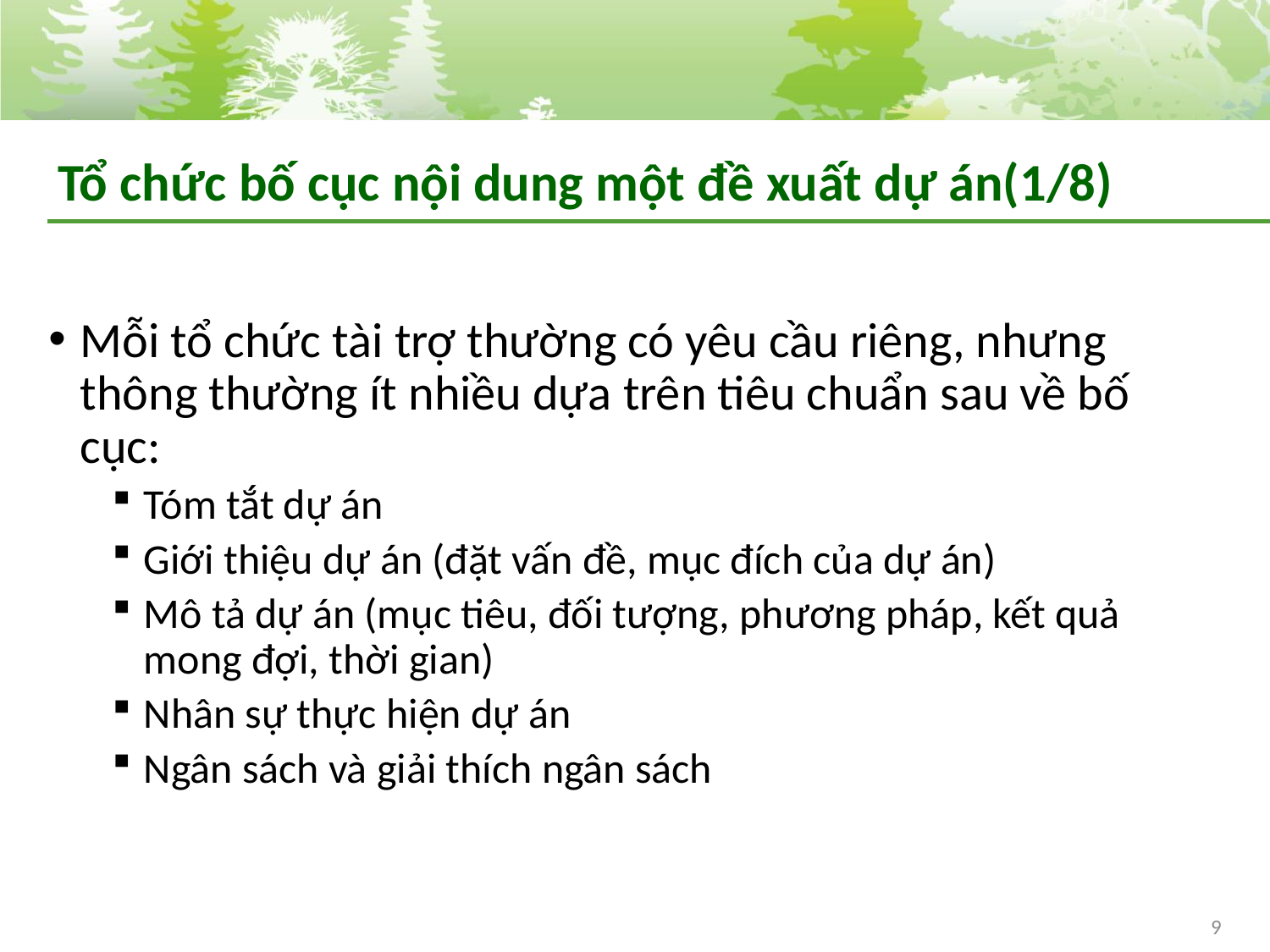

# Tổ chức bố cục nội dung một đề xuất dự án(1/8)
Mỗi tổ chức tài trợ thường có yêu cầu riêng, nhưng thông thường ít nhiều dựa trên tiêu chuẩn sau về bố cục:
Tóm tắt dự án
Giới thiệu dự án (đặt vấn đề, mục đích của dự án)
Mô tả dự án (mục tiêu, đối tượng, phương pháp, kết quả mong đợi, thời gian)
Nhân sự thực hiện dự án
Ngân sách và giải thích ngân sách
9